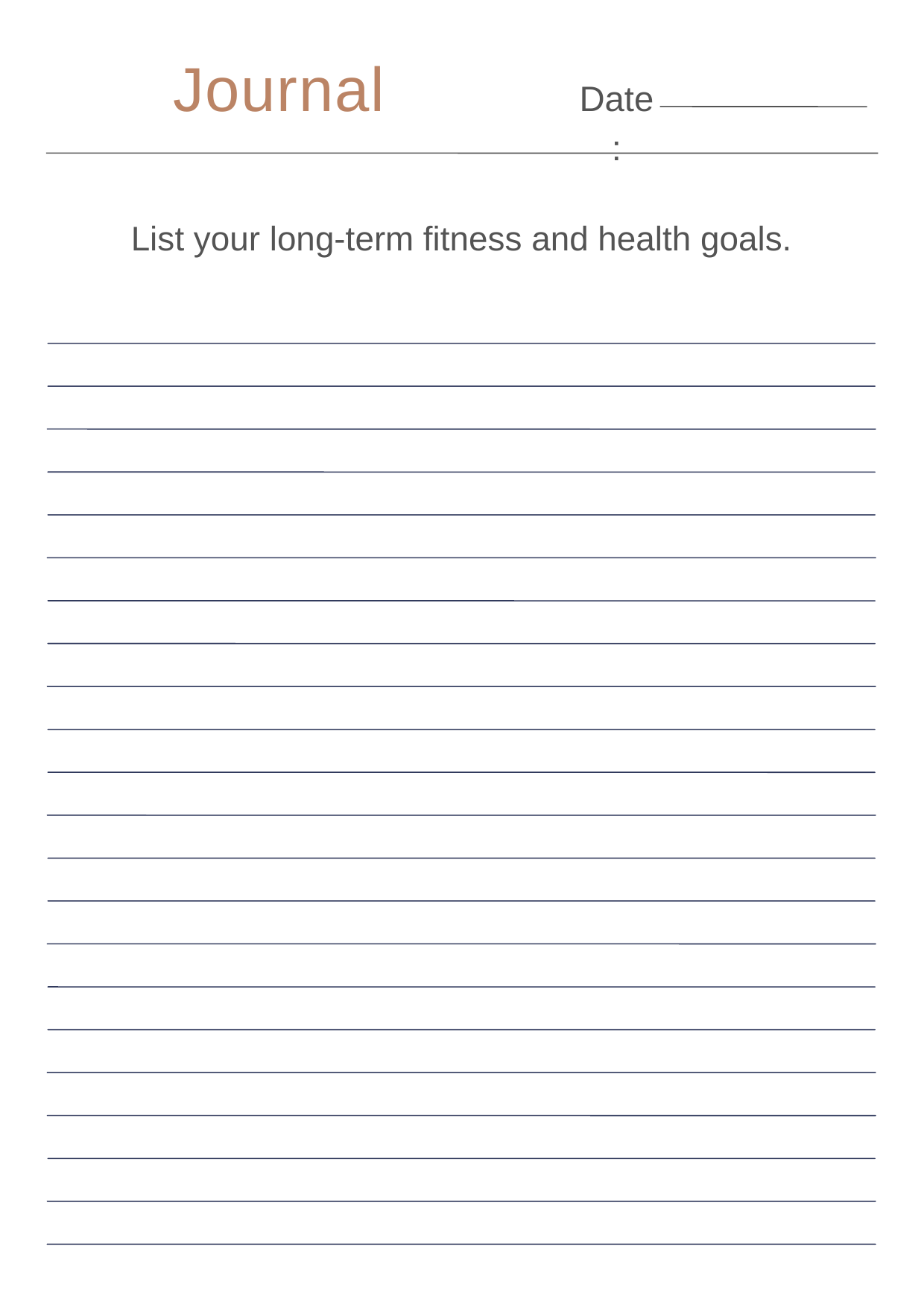

Journal
Date:

List your long-term fitness and health goals.